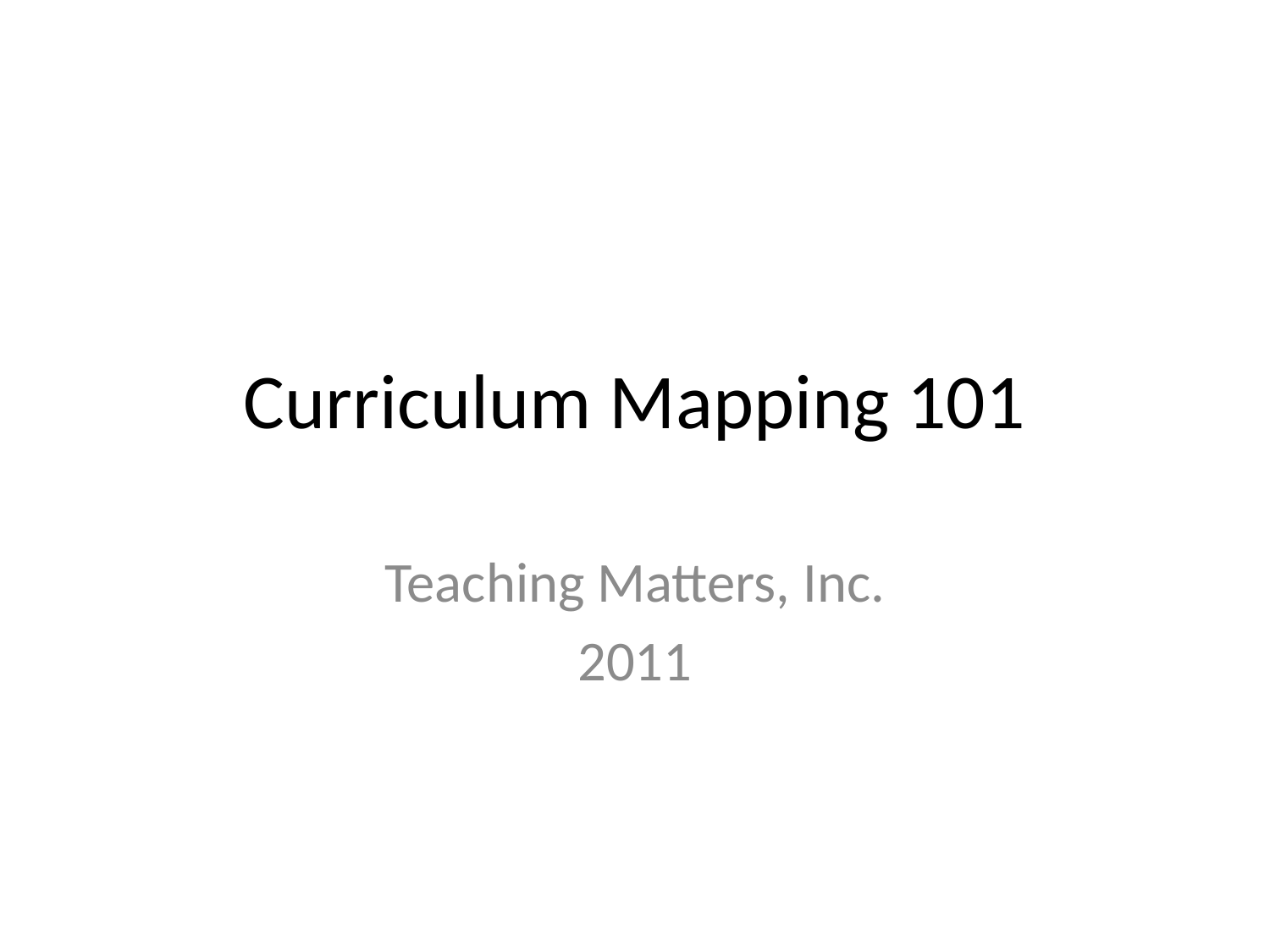

# Curriculum Mapping 101
Teaching Matters, Inc.
2011